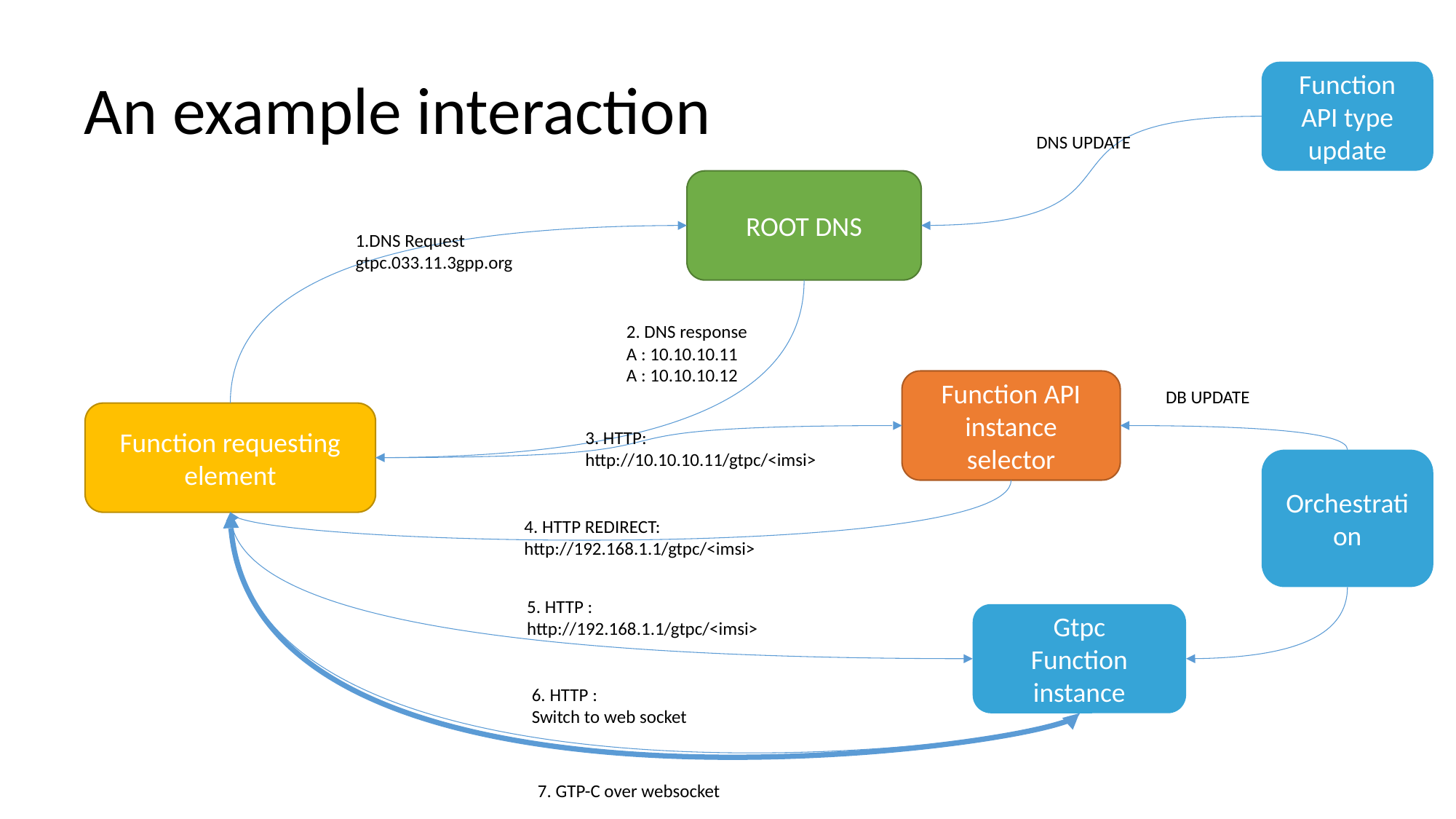

# An example interaction
Function
API type
update
DNS UPDATE
ROOT DNS
1.DNS Request
gtpc.033.11.3gpp.org
2. DNS response
A : 10.10.10.11
A : 10.10.10.12
Function API instance selector
DB UPDATE
Function requesting element
3. HTTP:
http://10.10.10.11/gtpc/<imsi>
Orchestration
4. HTTP REDIRECT:
http://192.168.1.1/gtpc/<imsi>
5. HTTP :
http://192.168.1.1/gtpc/<imsi>
Gtpc
Function
instance
6. HTTP :
Switch to web socket
7. GTP-C over websocket